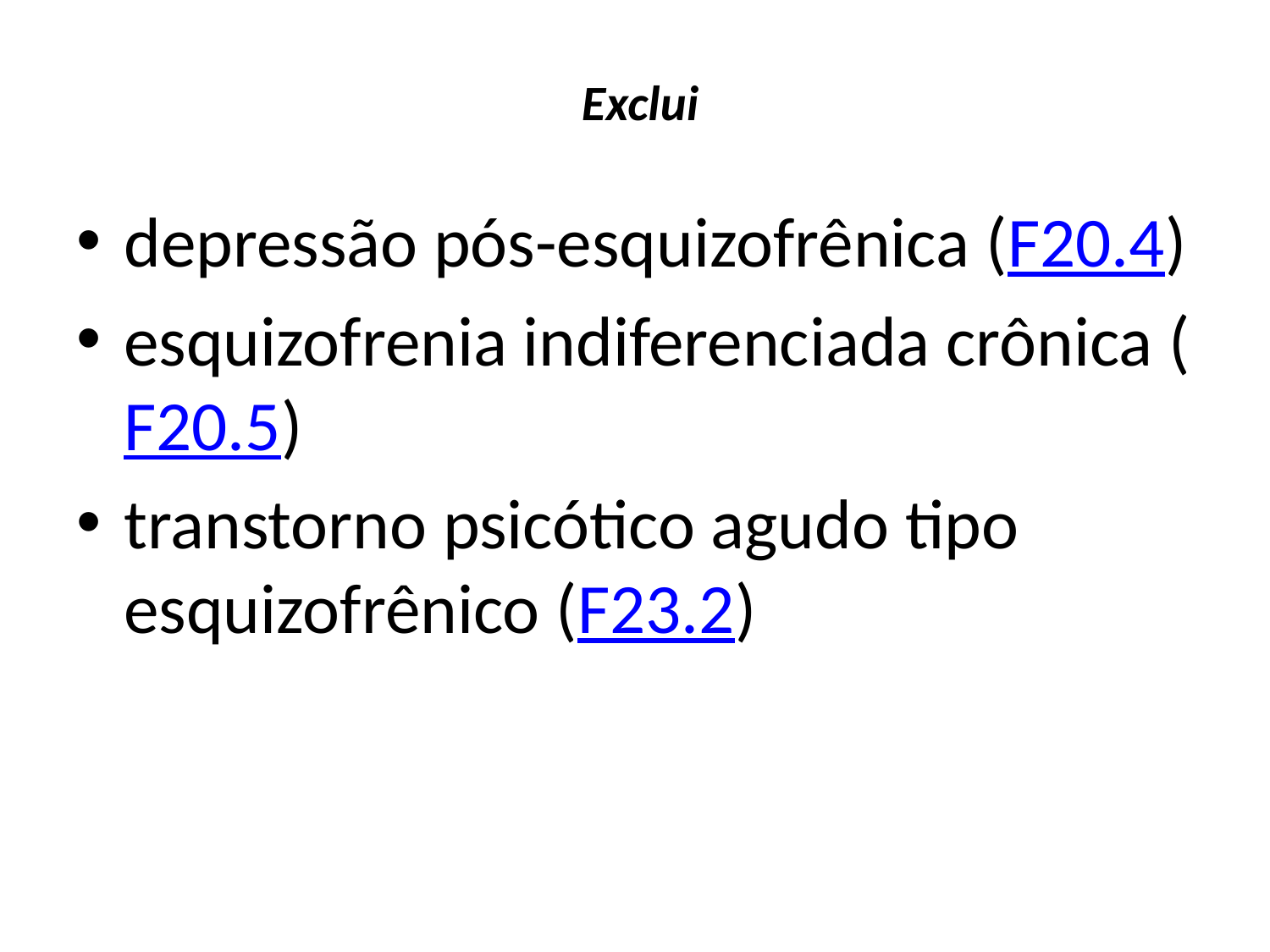

# Exclui
depressão pós-esquizofrênica (F20.4)
esquizofrenia indiferenciada crônica (F20.5)
transtorno psicótico agudo tipo esquizofrênico (F23.2)